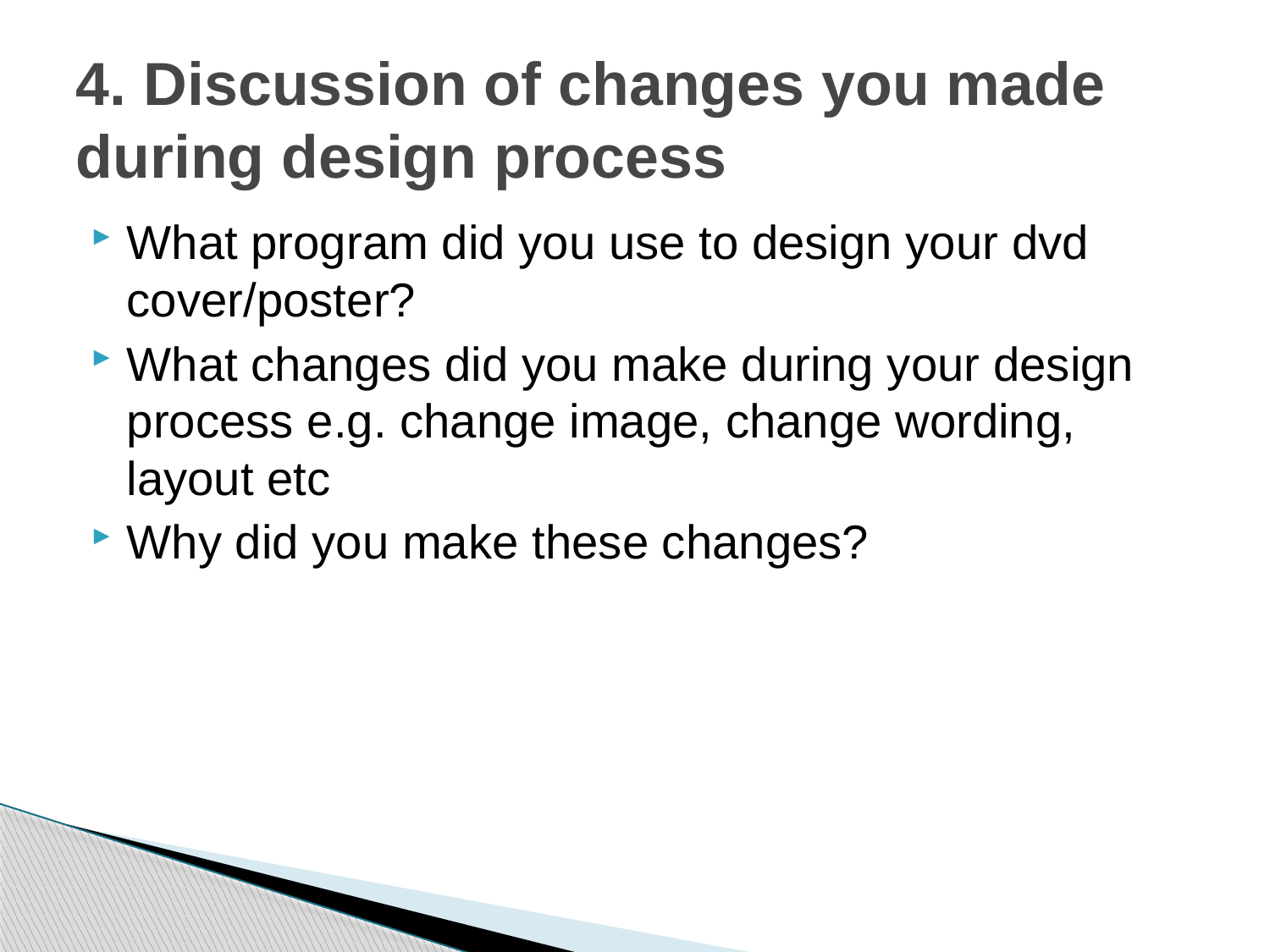

# 4. Discussion of changes you made during design process
What program did you use to design your dvd cover/poster?
What changes did you make during your design process e.g. change image, change wording, layout etc
Why did you make these changes?